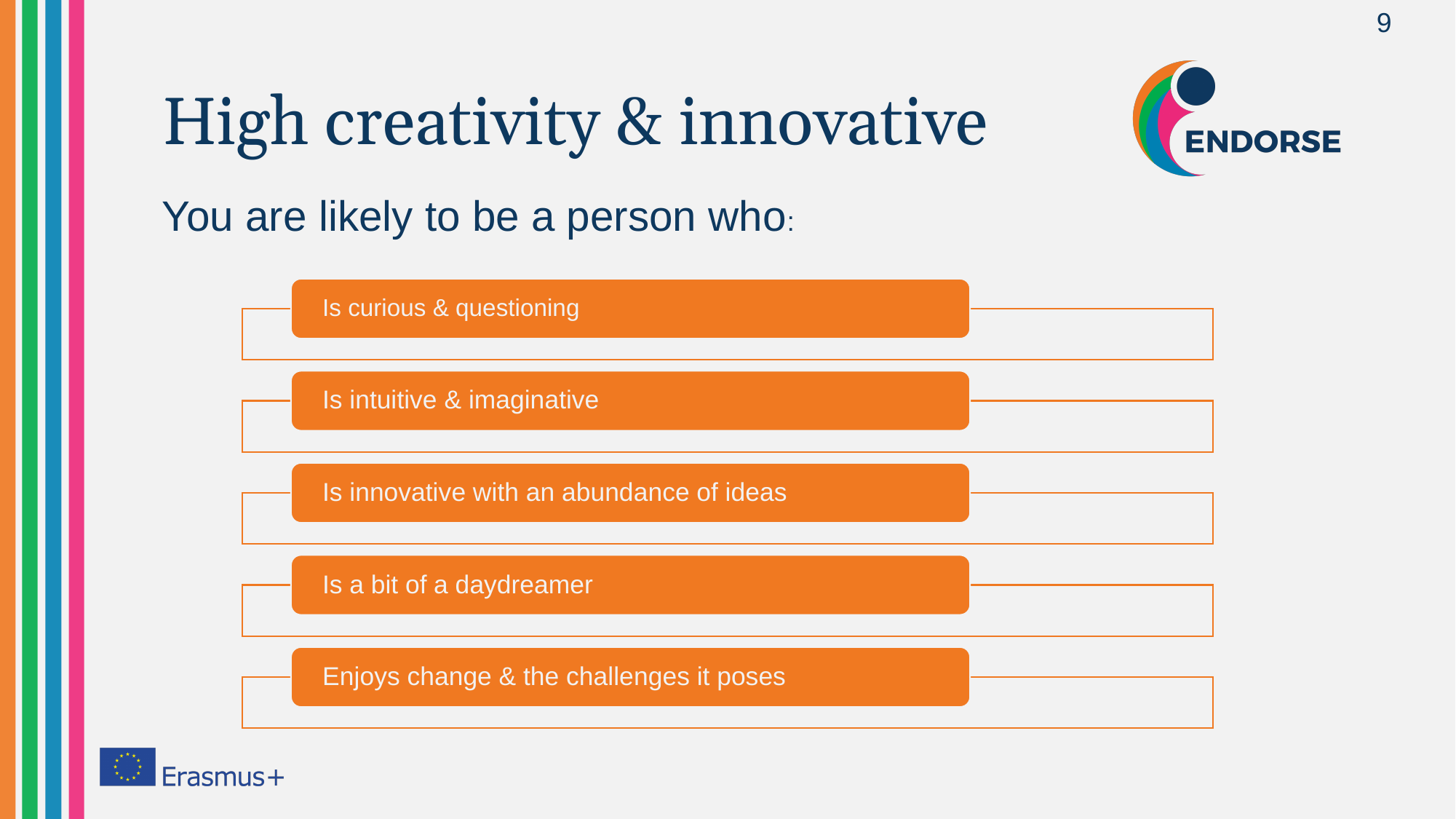

9
# High creativity & innovative
You are likely to be a person who:
Is curious & questioning
Is intuitive & imaginative
Is innovative with an abundance of ideas
Is a bit of a daydreamer
Enjoys change & the challenges it poses